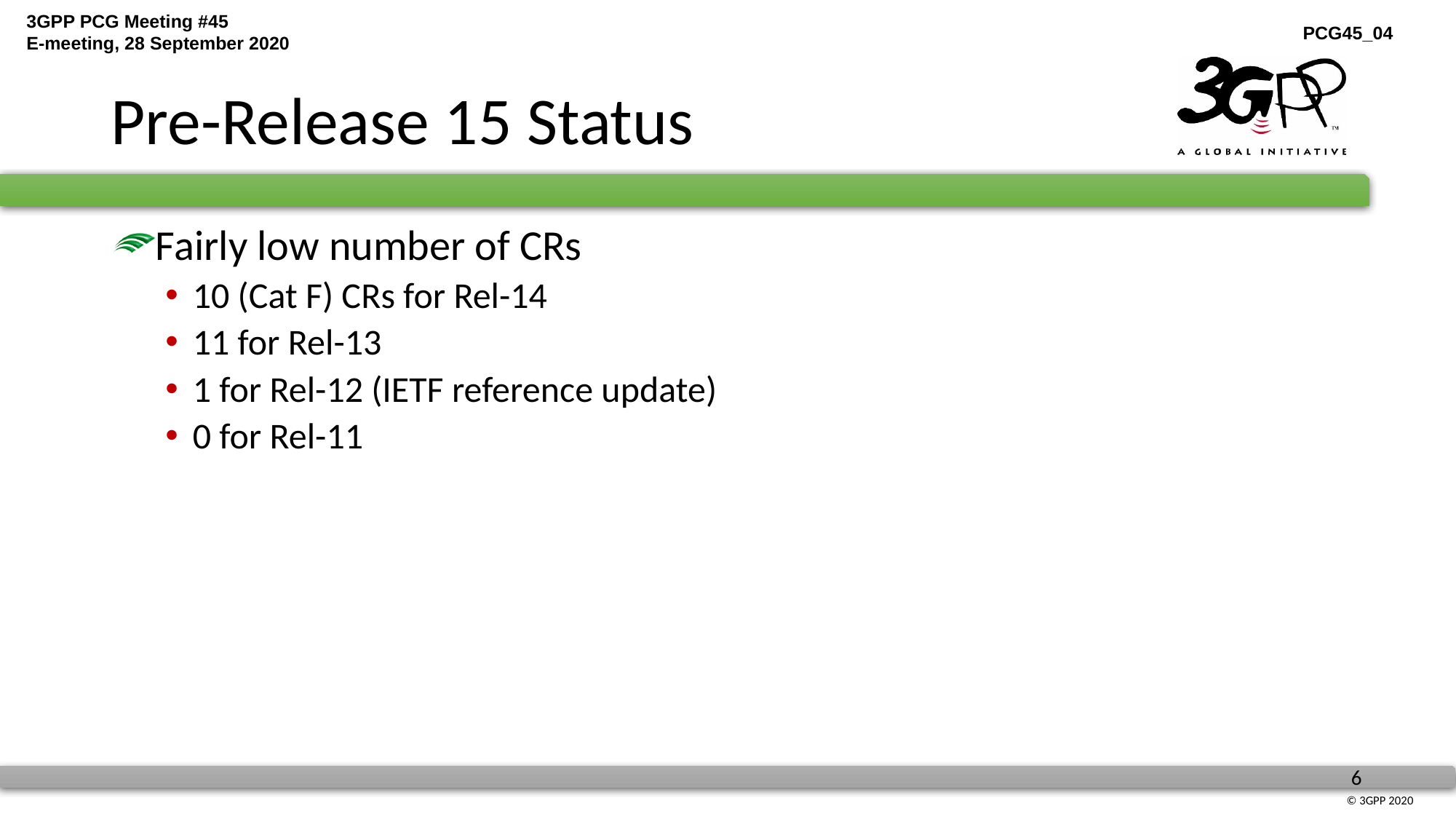

# Pre-Release 15 Status
Fairly low number of CRs
10 (Cat F) CRs for Rel-14
11 for Rel-13
1 for Rel-12 (IETF reference update)
0 for Rel-11